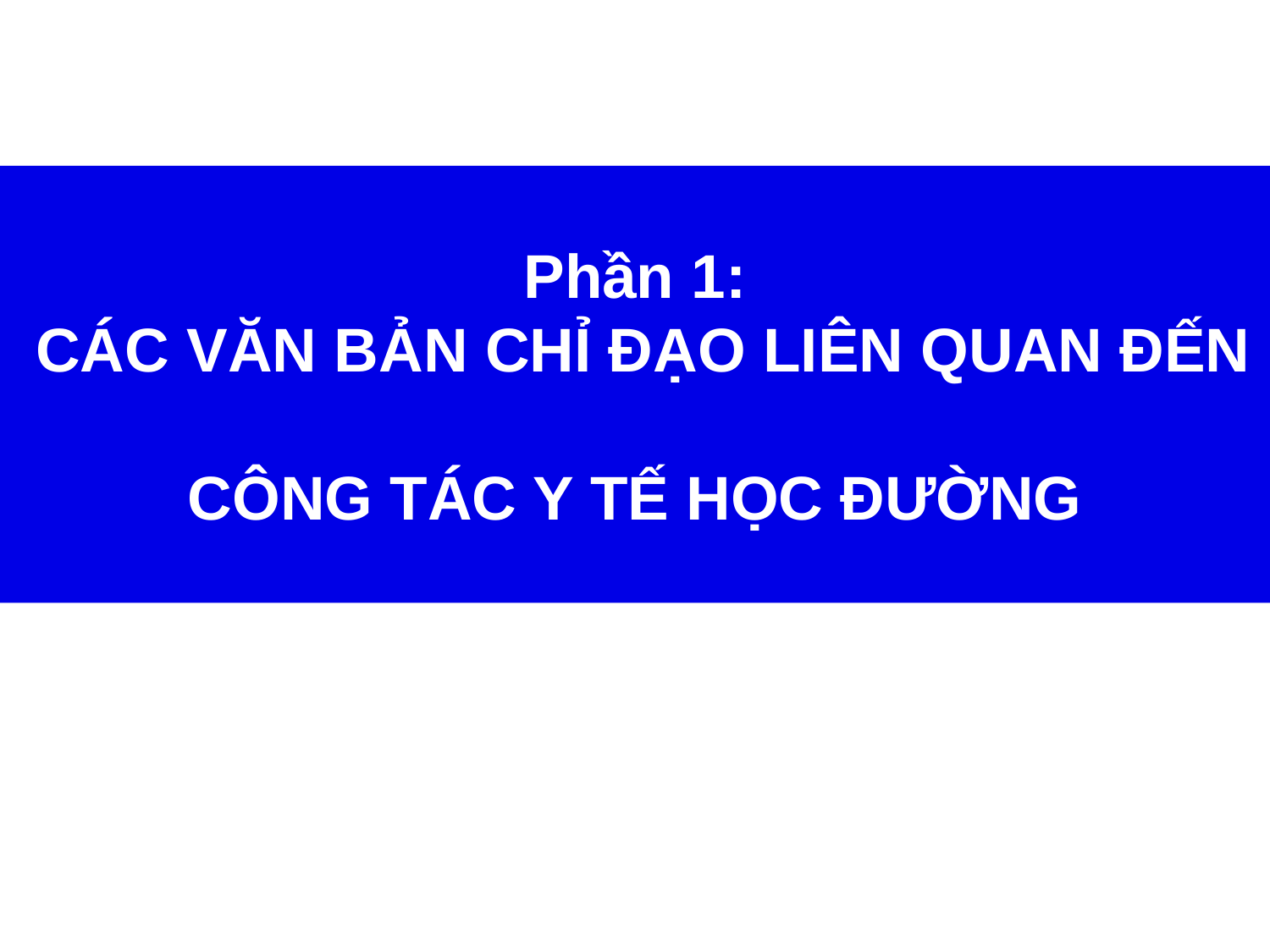

# Phần 1: CÁC VĂN BẢN CHỈ ĐẠO LIÊN QUAN ĐẾN CÔNG TÁC Y TẾ HỌC ĐƯỜNG